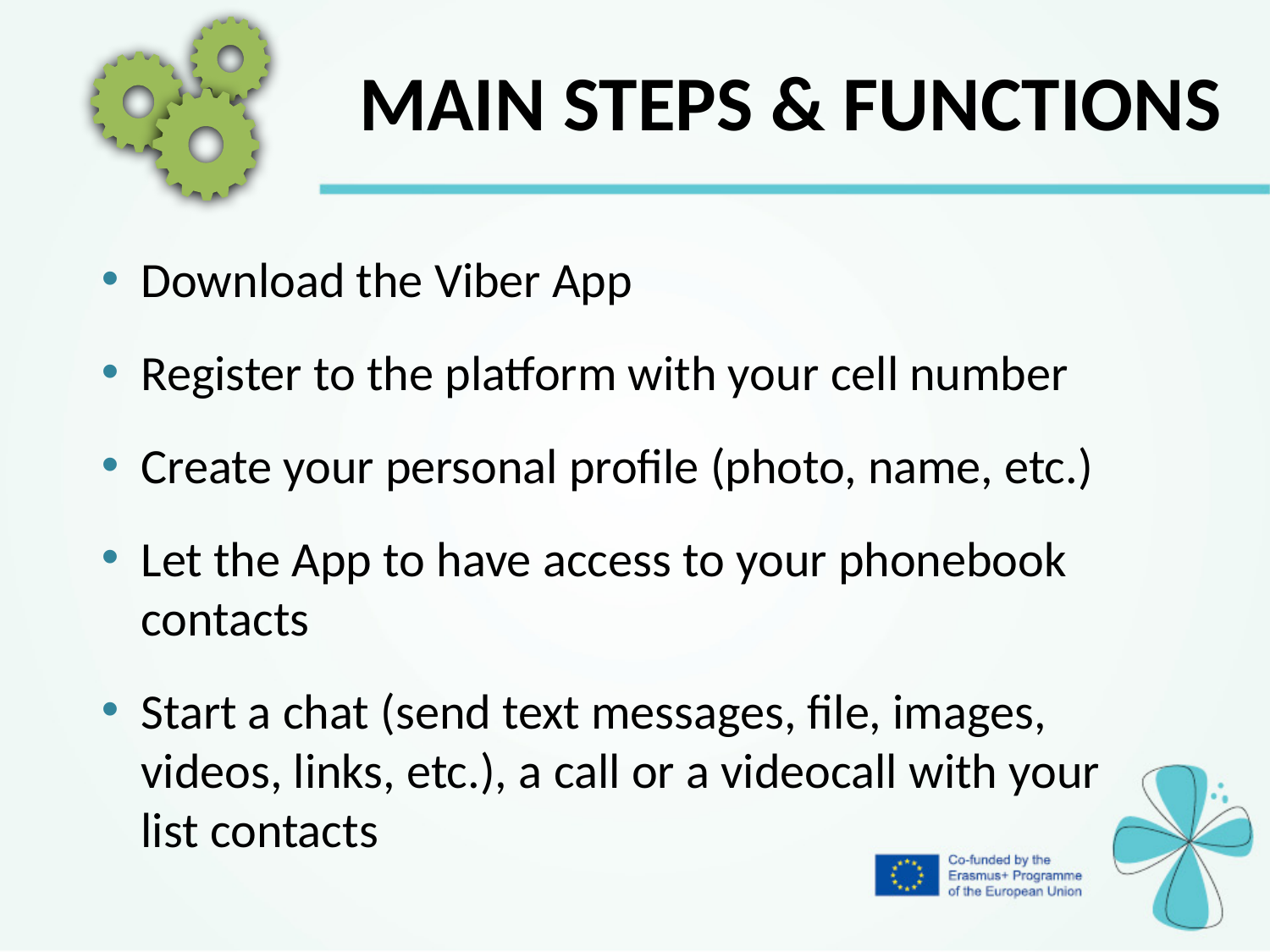

MAIN STEPS & FUNCTIONS
Download the Viber App

Register to the platform with your cell number

Create your personal profile (photo, name, etc.)

Let the App to have access to your phonebook  contacts

Start a chat (send text messages, file, images, videos, links, etc.), a call or a videocall with your list contacts